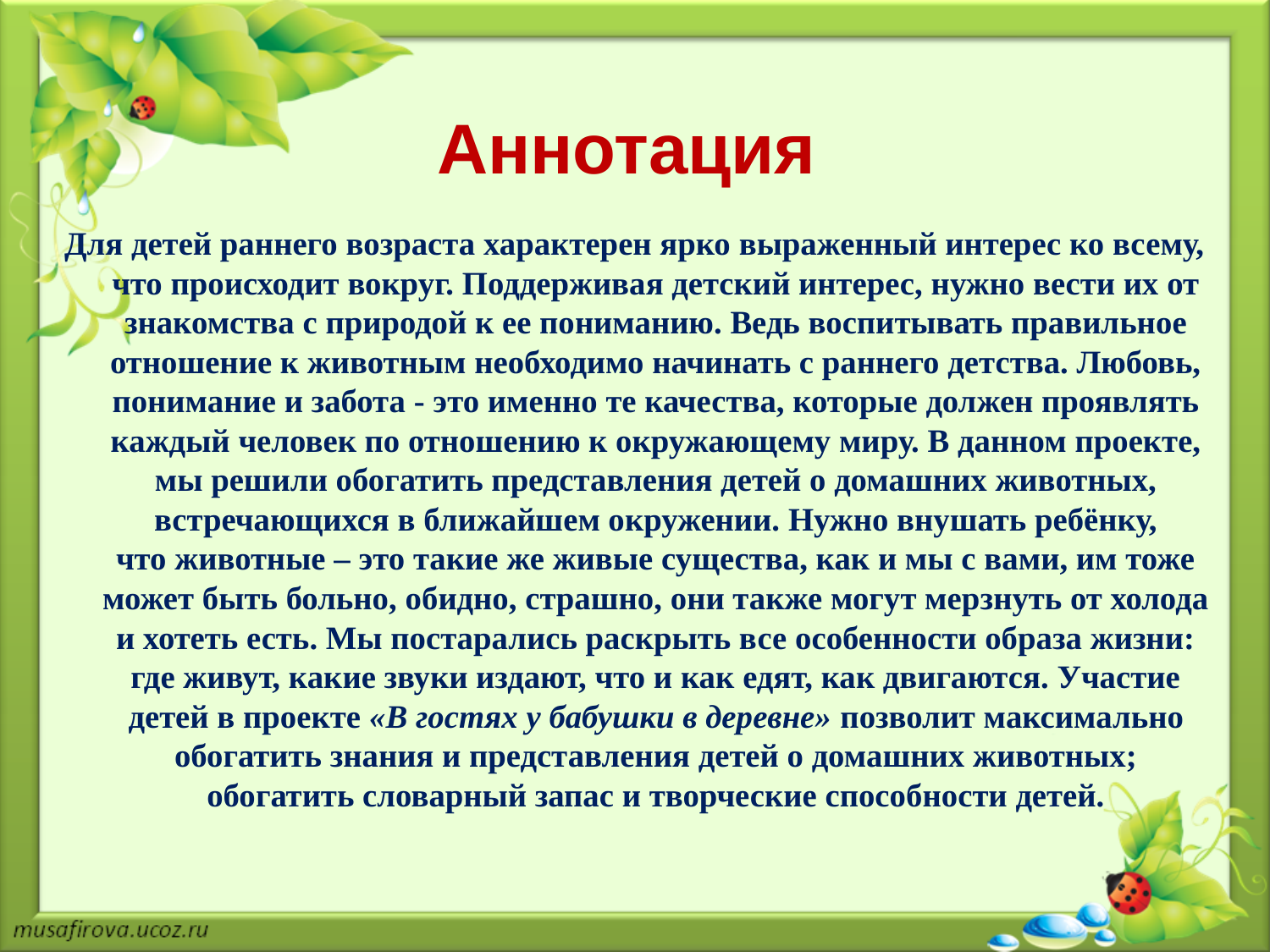

# Аннотация
Для детей раннего возраста характерен ярко выраженный интерес ко всему, что происходит вокруг. Поддерживая детский интерес, нужно вести их от знакомства с природой к ее пониманию. Ведь воспитывать правильное отношение к животным необходимо начинать с раннего детства. Любовь, понимание и забота - это именно те качества, которые должен проявлять каждый человек по отношению к окружающему миру. В данном проекте, мы решили обогатить представления детей о домашних животных, встречающихся в ближайшем окружении. Нужно внушать ребёнку, что животные – это такие же живые существа, как и мы с вами, им тоже может быть больно, обидно, страшно, они также могут мерзнуть от холода и хотеть есть. Мы постарались раскрыть все особенности образа жизни: где живут, какие звуки издают, что и как едят, как двигаются. Участие детей в проекте «В гостях у бабушки в деревне» позволит максимально обогатить знания и представления детей о домашних животных; обогатить словарный запас и творческие способности детей.